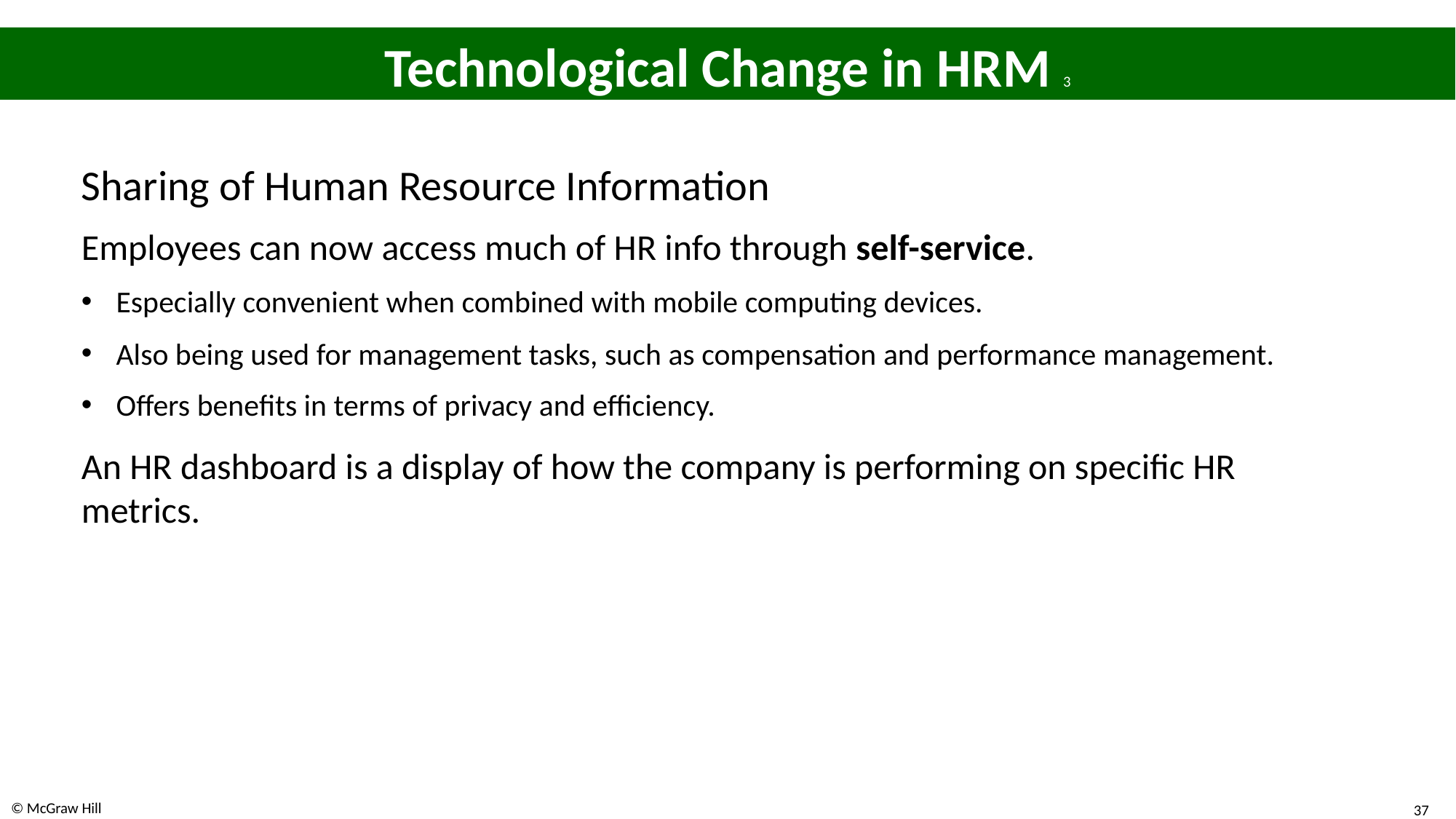

# Technological Change in H R M 3
Sharing of Human Resource Information
Employees can now access much of HR info through self-service.
Especially convenient when combined with mobile computing devices.
Also being used for management tasks, such as compensation and performance management.
Offers benefits in terms of privacy and efficiency.
An HR dashboard is a display of how the company is performing on specific HR metrics.